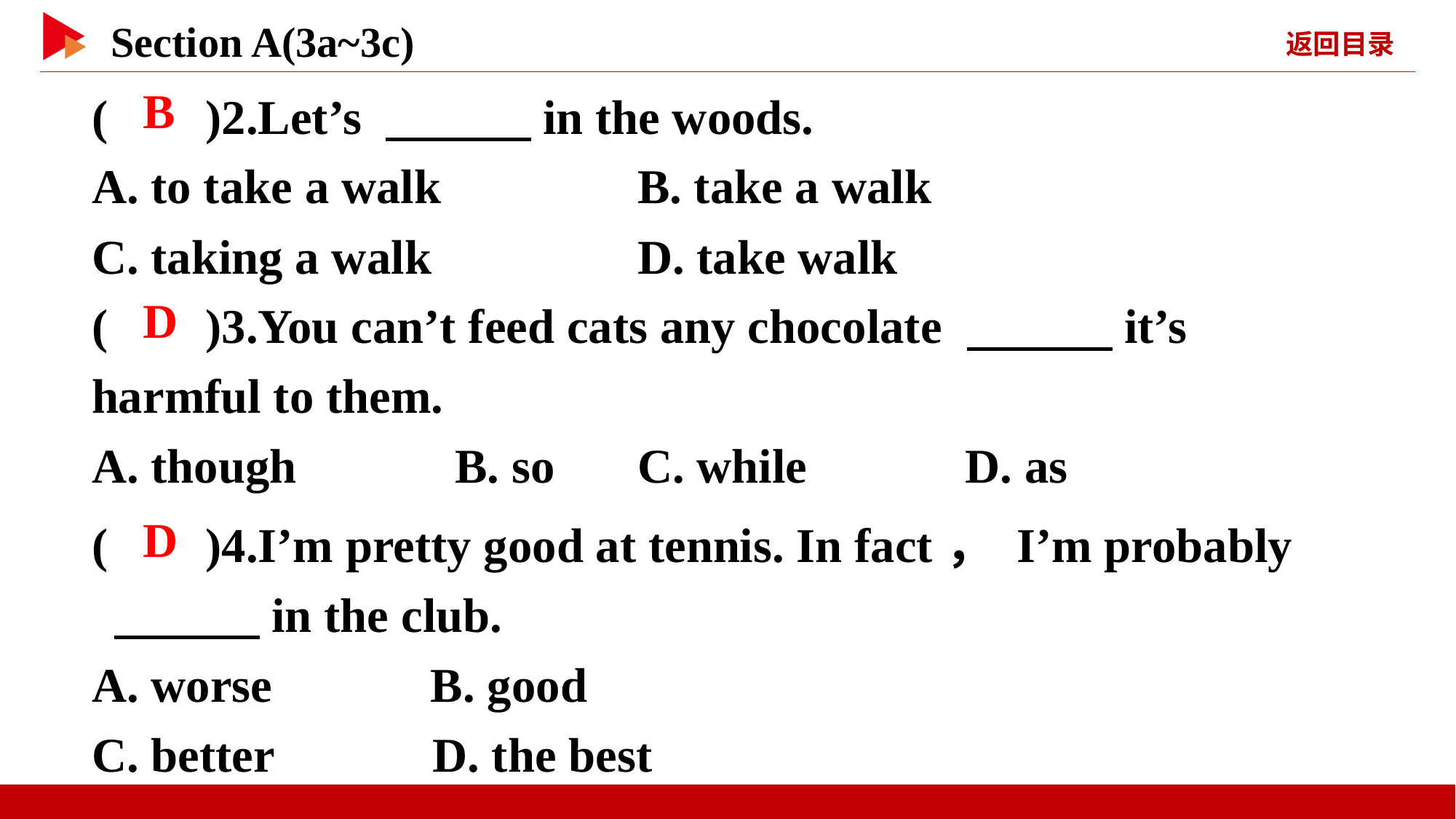

(        )2.Let’s 　　　in the woods.
A. to take a walk             	B. take a walk
C. taking a walk             	D. take walk
(        )3.You can’t feed cats any chocolate 　　　it’s harmful to them.
A. though             B. so	C. while             D. as
   B
   D
(        )4.I’m pretty good at tennis. In fact， I’m probably
 　　　in the club.
A. worse             B. good
C. better             D. the best
   D